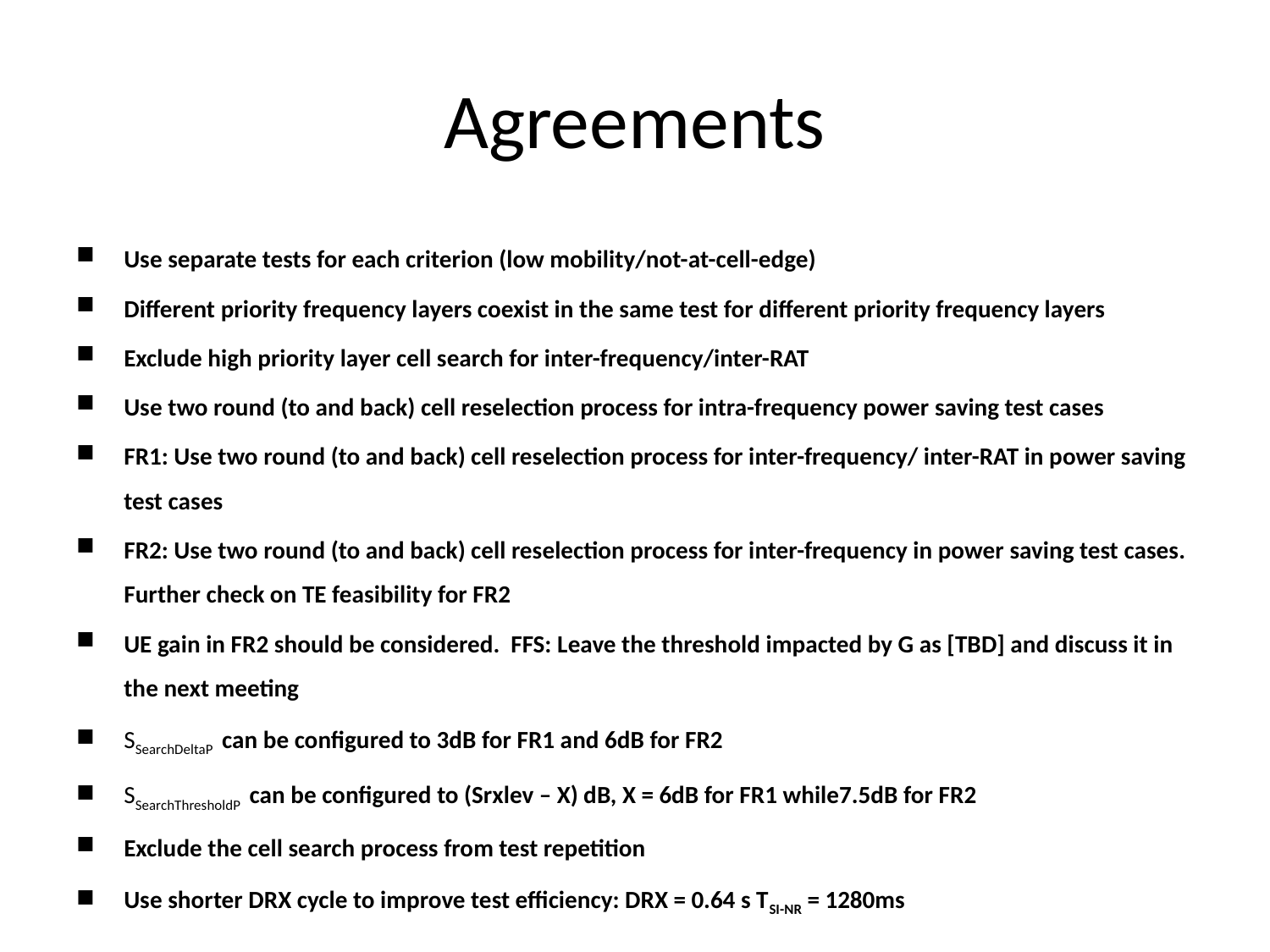

# Agreements
Use separate tests for each criterion (low mobility/not-at-cell-edge)
Different priority frequency layers coexist in the same test for different priority frequency layers
Exclude high priority layer cell search for inter-frequency/inter-RAT
Use two round (to and back) cell reselection process for intra-frequency power saving test cases
FR1: Use two round (to and back) cell reselection process for inter-frequency/ inter-RAT in power saving test cases
FR2: Use two round (to and back) cell reselection process for inter-frequency in power saving test cases. Further check on TE feasibility for FR2
UE gain in FR2 should be considered.  FFS: Leave the threshold impacted by G as [TBD] and discuss it in the next meeting
SSearchDeltaP  can be configured to 3dB for FR1 and 6dB for FR2
SSearchThresholdP  can be configured to (Srxlev – X) dB, X = 6dB for FR1 while7.5dB for FR2
Exclude the cell search process from test repetition
Use shorter DRX cycle to improve test efficiency: DRX = 0.64 s TSI-NR = 1280ms